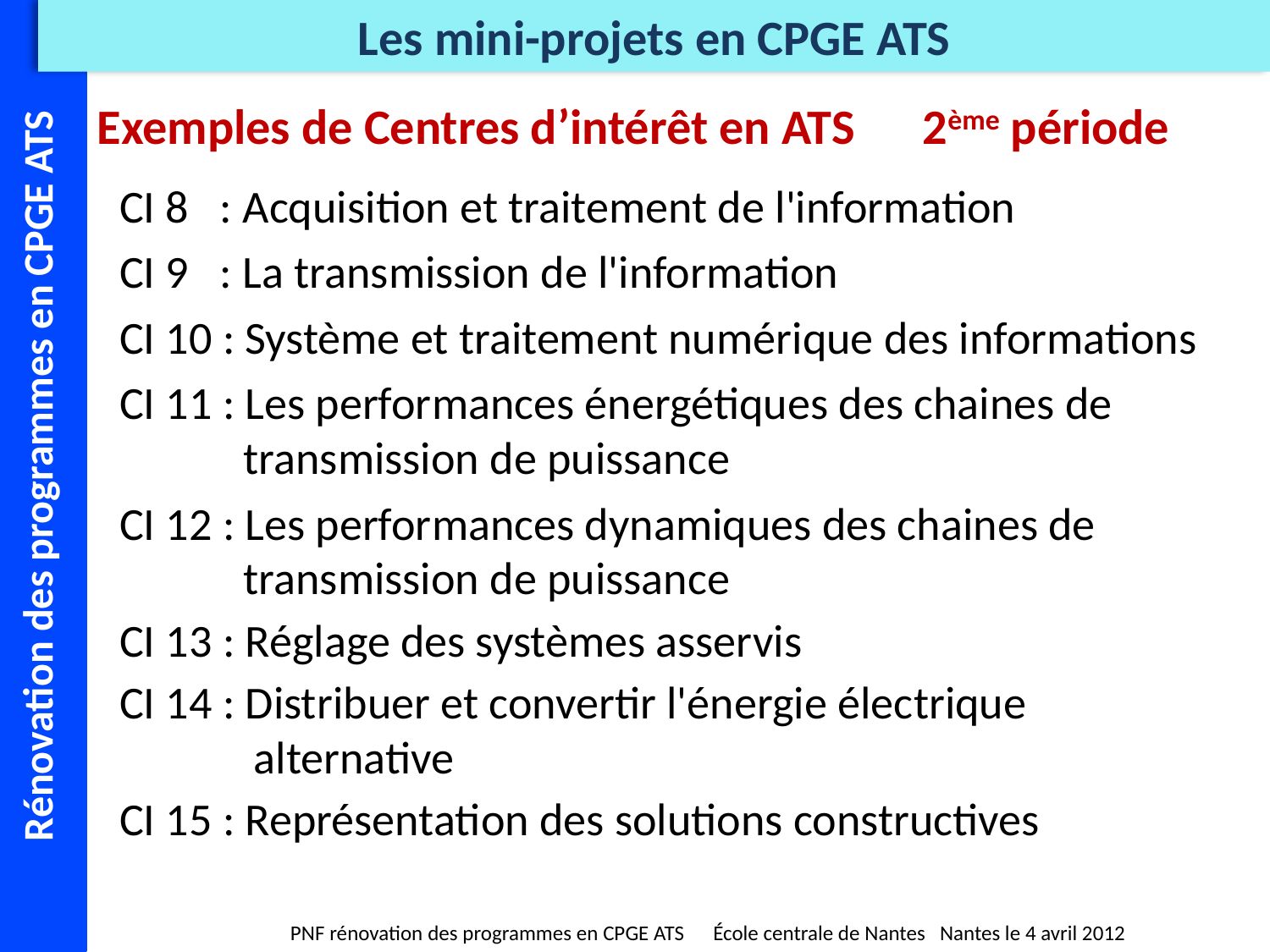

# Exemples de Centres d’intérêt en ATS      2ème période
CI 8   : Acquisition et traitement de l'information
CI 9   : La transmission de l'information
CI 10 : Système et traitement numérique des informations
CI 11 : Les performances énergétiques des chaines de
            transmission de puissance
CI 12 : Les performances dynamiques des chaines de
            transmission de puissance
CI 13 : Réglage des systèmes asservis
CI 14 : Distribuer et convertir l'énergie électrique
             alternative
CI 15 : Représentation des solutions constructives